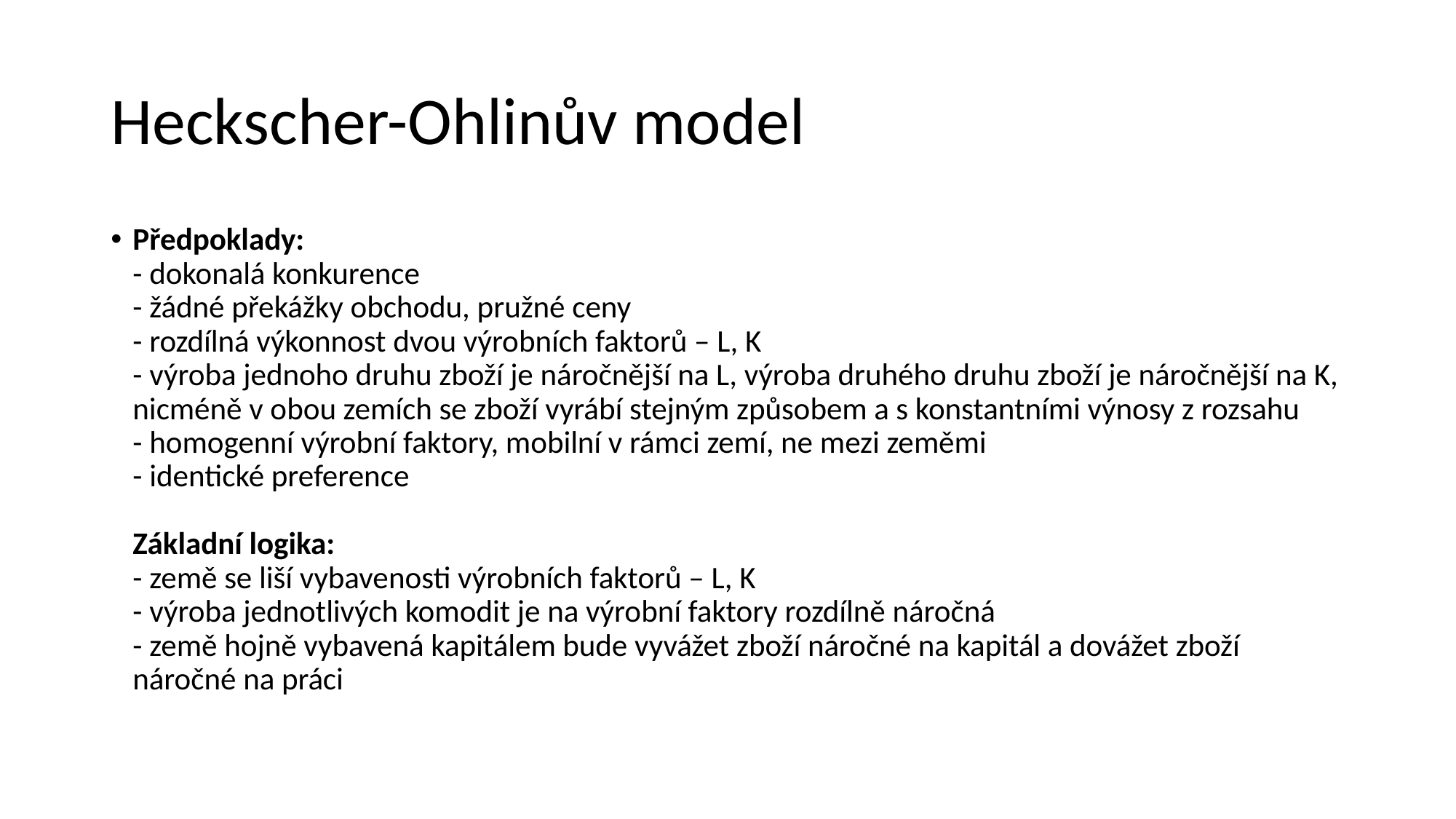

# Heckscher-Ohlinův model
Předpoklady:
- dokonalá konkurence
- žádné překážky obchodu, pružné ceny
- rozdílná výkonnost dvou výrobních faktorů – L, K
- výroba jednoho druhu zboží je náročnější na L, výroba druhého druhu zboží je náročnější na K, nicméně v obou zemích se zboží vyrábí stejným způsobem a s konstantními výnosy z rozsahu
- homogenní výrobní faktory, mobilní v rámci zemí, ne mezi zeměmi
- identické preference
Základní logika:
- země se liší vybavenosti výrobních faktorů – L, K
- výroba jednotlivých komodit je na výrobní faktory rozdílně náročná
- země hojně vybavená kapitálem bude vyvážet zboží náročné na kapitál a dovážet zboží náročné na práci